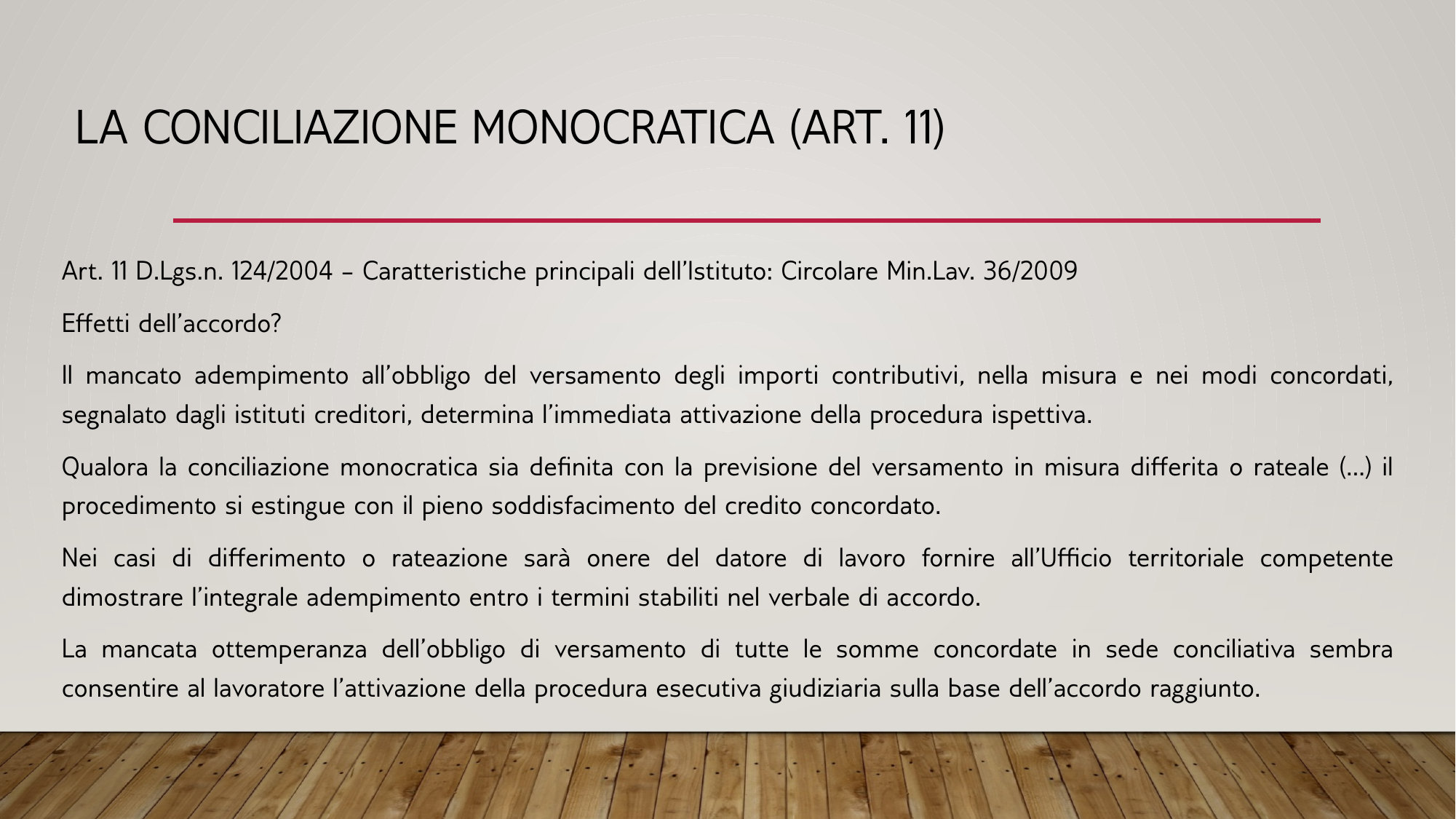

# La conciliazione monocratica (art. 11)
Art. 11 D.Lgs.n. 124/2004 – Caratteristiche principali dell’Istituto: Circolare Min.Lav. 36/2009
Effetti dell’accordo?
Il mancato adempimento all’obbligo del versamento degli importi contributivi, nella misura e nei modi concordati, segnalato dagli istituti creditori, determina l’immediata attivazione della procedura ispettiva.
Qualora la conciliazione monocratica sia definita con la previsione del versamento in misura differita o rateale (…) il procedimento si estingue con il pieno soddisfacimento del credito concordato.
Nei casi di differimento o rateazione sarà onere del datore di lavoro fornire all’Ufficio territoriale competente dimostrare l’integrale adempimento entro i termini stabiliti nel verbale di accordo.
La mancata ottemperanza dell’obbligo di versamento di tutte le somme concordate in sede conciliativa sembra consentire al lavoratore l’attivazione della procedura esecutiva giudiziaria sulla base dell’accordo raggiunto.